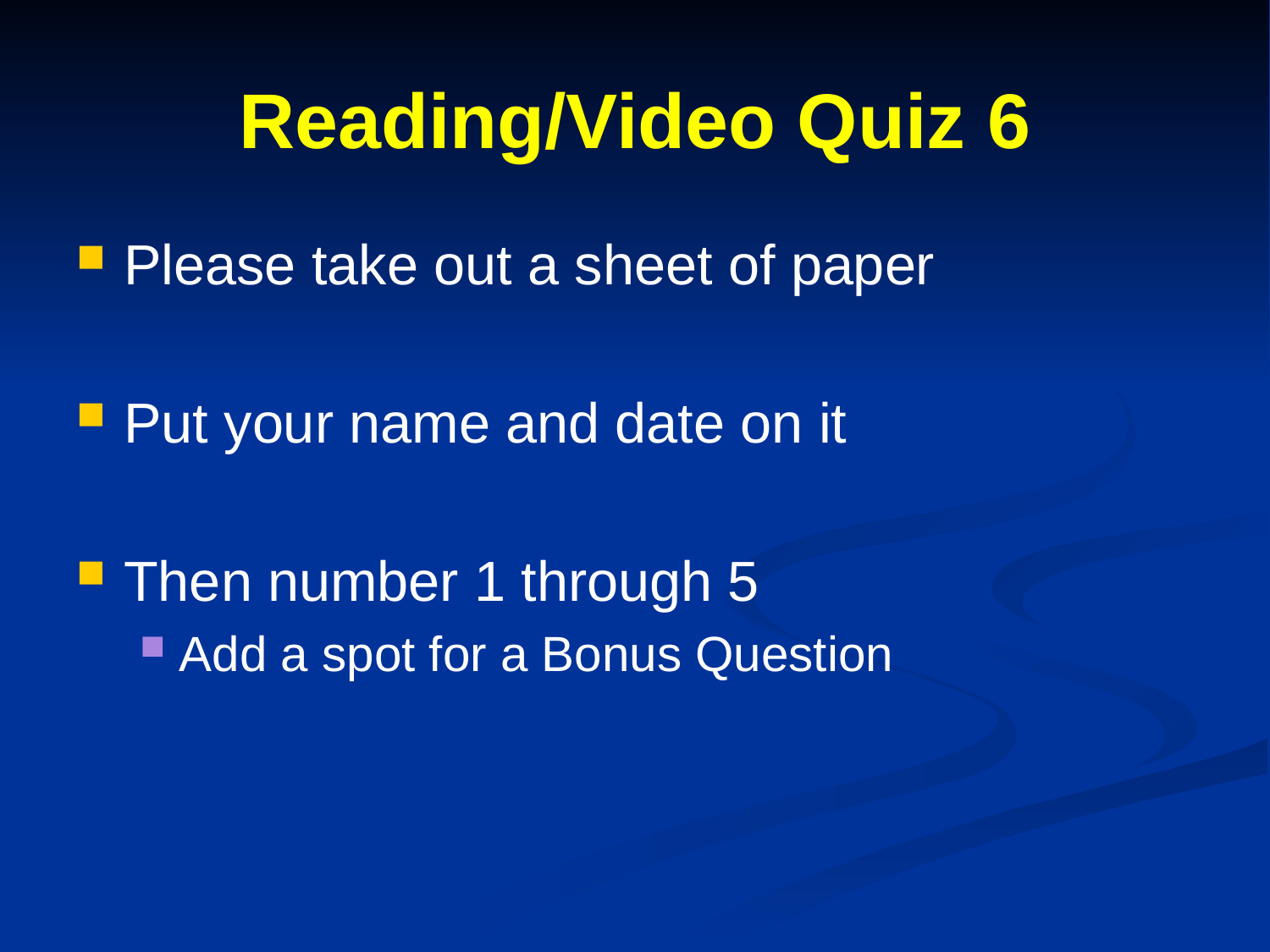

# Reading/Video Quiz 6
Please take out a sheet of paper

Put your name and date on it

Then number 1 through 5
Add a spot for a Bonus Question